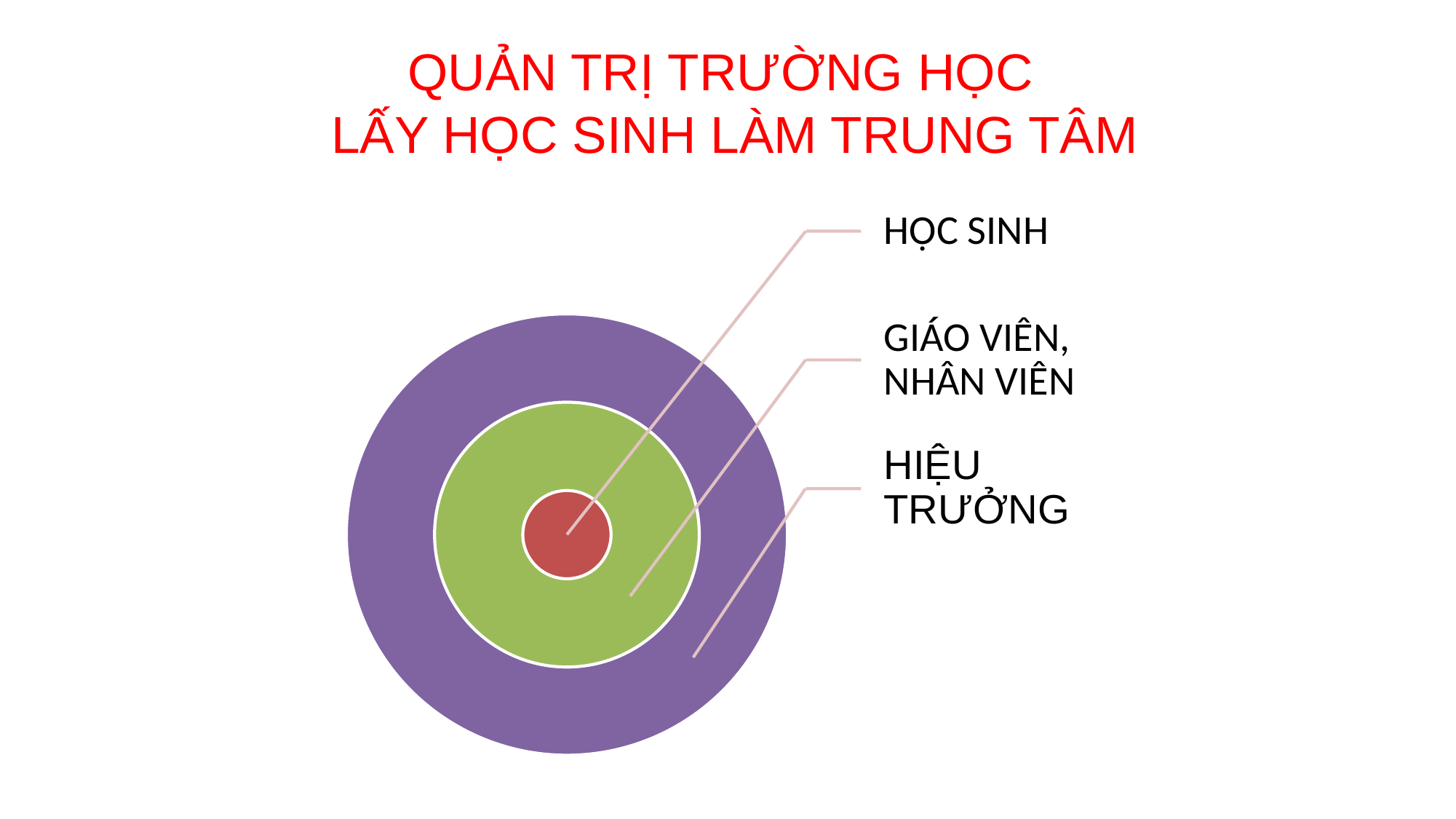

# QUẢN TRỊ TRƯỜNG HỌC LẤY HỌC SINH LÀM TRUNG TÂM
HỌC SINH
GIÁO VIÊN, NHÂN VIÊN
HIỆU TRƯỞNG